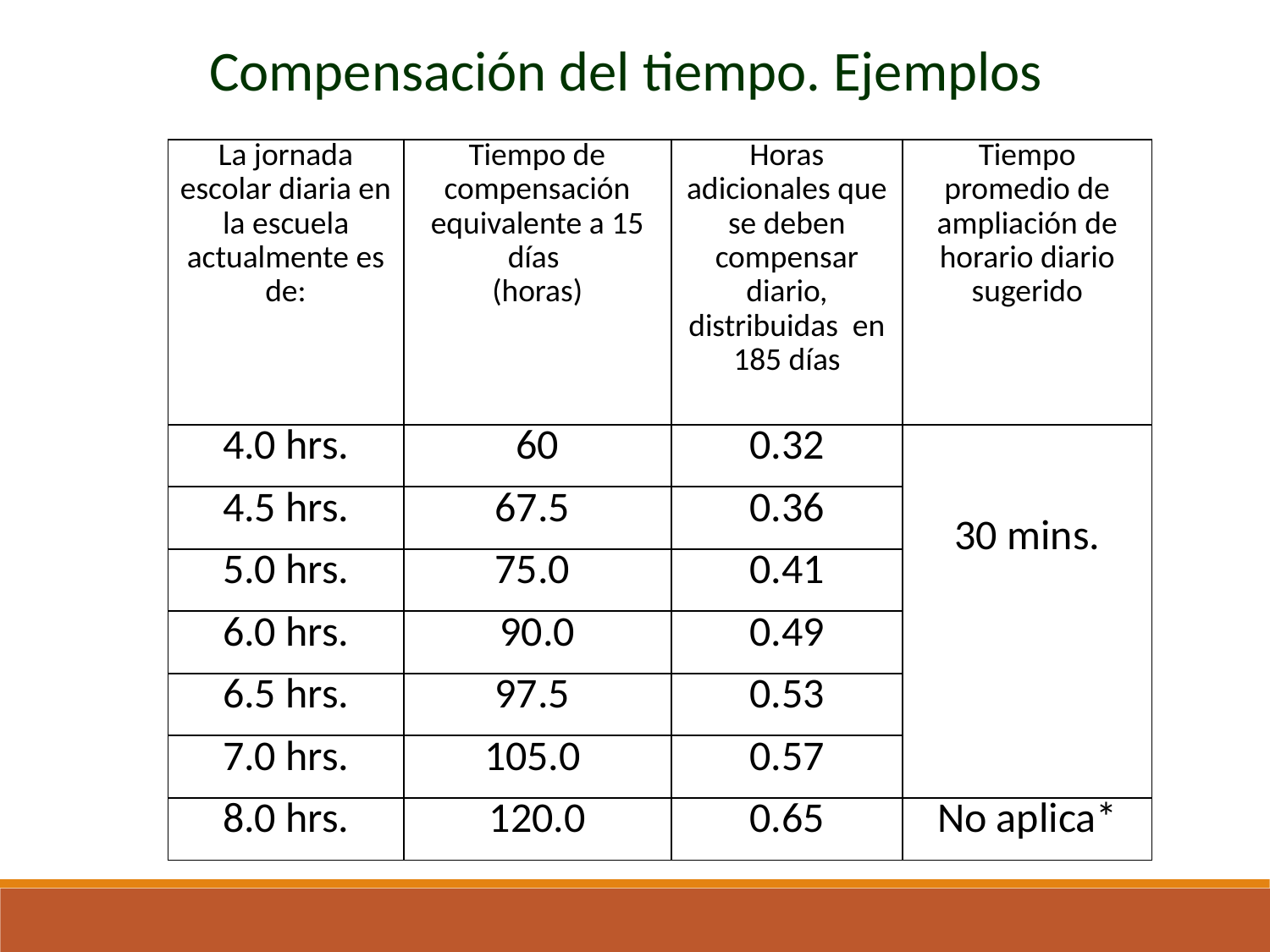

Compensación del tiempo. Ejemplos
| La jornada escolar diaria en la escuela actualmente es de: | Tiempo de compensación equivalente a 15 días (horas) | Horas adicionales que se deben compensar diario, distribuidas en 185 días | Tiempo promedio de ampliación de horario diario sugerido |
| --- | --- | --- | --- |
| 4.0 hrs. | 60 | 0.32 | 30 mins. |
| 4.5 hrs. | 67.5 | 0.36 |  |
| 5.0 hrs. | 75.0 | 0.41 |  |
| 6.0 hrs. | 90.0 | 0.49 |  |
| 6.5 hrs. | 97.5 | 0.53 |  |
| 7.0 hrs. | 105.0 | 0.57 |  |
| 8.0 hrs. | 120.0 | 0.65 | No aplica\* |